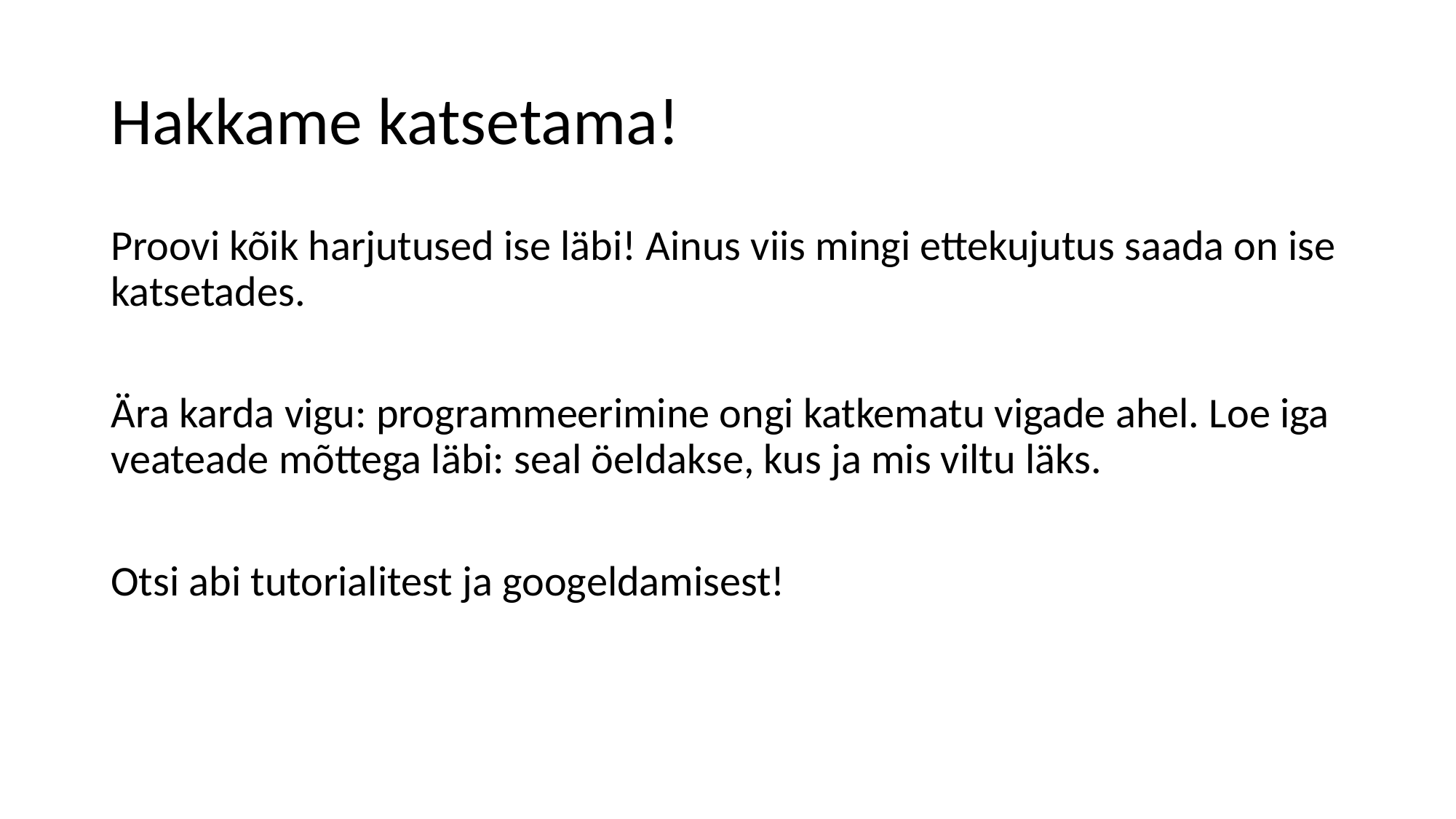

# Hakkame katsetama!
Proovi kõik harjutused ise läbi! Ainus viis mingi ettekujutus saada on ise katsetades.

Ära karda vigu: programmeerimine ongi katkematu vigade ahel. Loe iga veateade mõttega läbi: seal öeldakse, kus ja mis viltu läks.

Otsi abi tutorialitest ja googeldamisest!